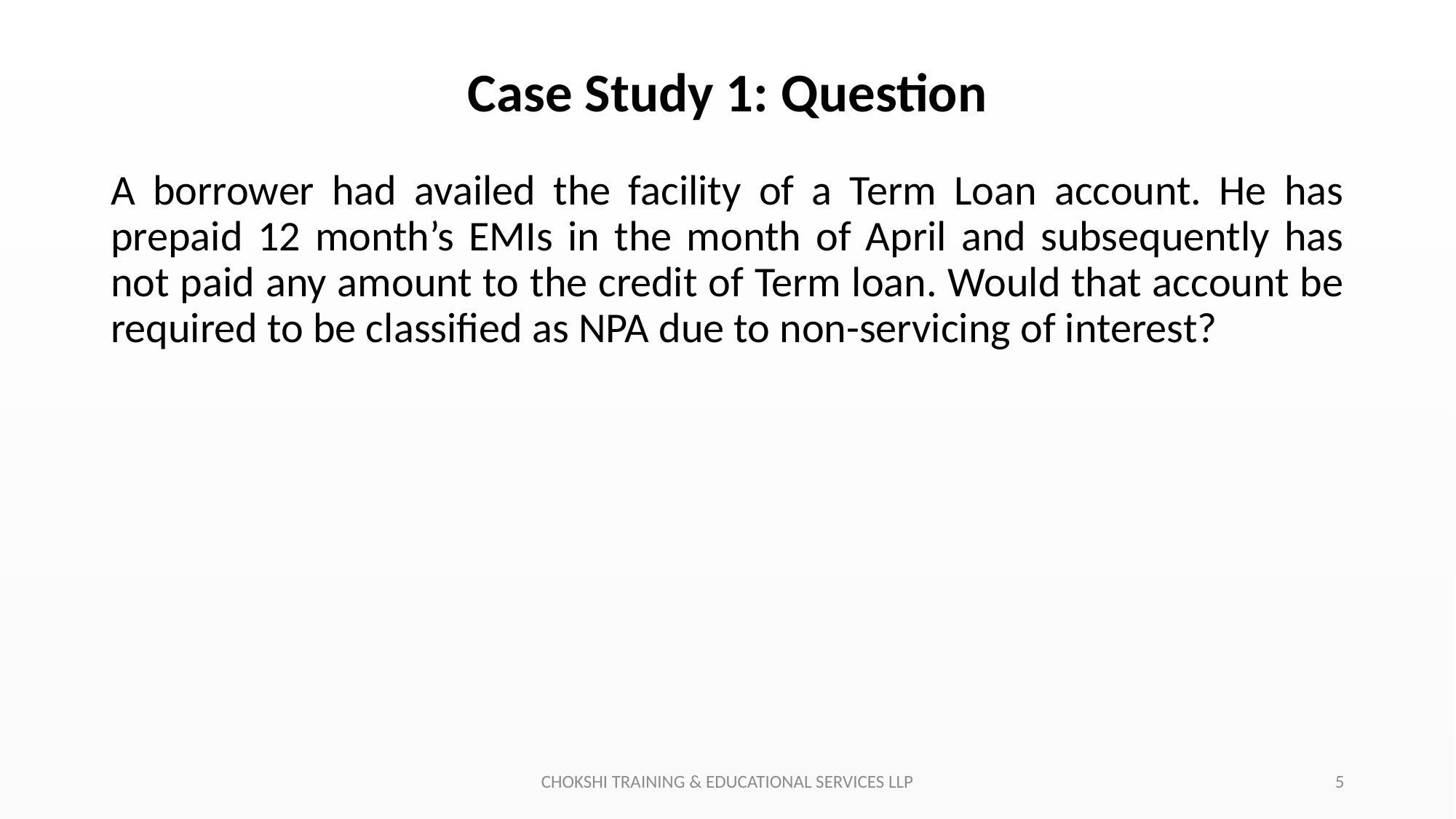

# Case Study 1: Question
A borrower had availed the facility of a Term Loan account. He has prepaid 12 month’s EMIs in the month of April and subsequently has not paid any amount to the credit of Term loan. Would that account be required to be classified as NPA due to non-servicing of interest?

CHOKSHI TRAINING & EDUCATIONAL SERVICES LLP
5